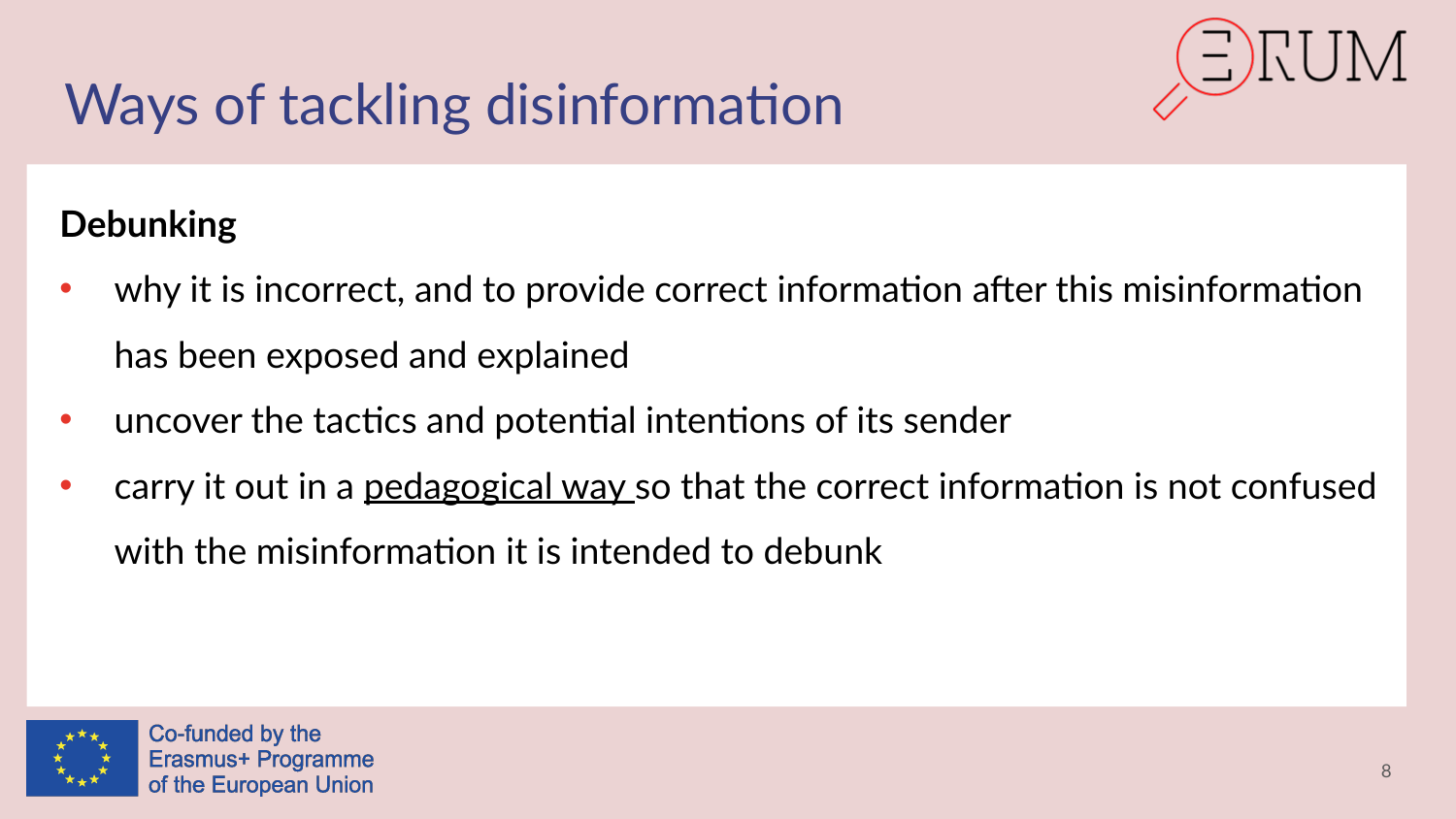

# Ways of tackling disinformation
Debunking
why it is incorrect, and to provide correct information after this misinformation has been exposed and explained
uncover the tactics and potential intentions of its sender
carry it out in a pedagogical way so that the correct information is not confused with the misinformation it is intended to debunk

8